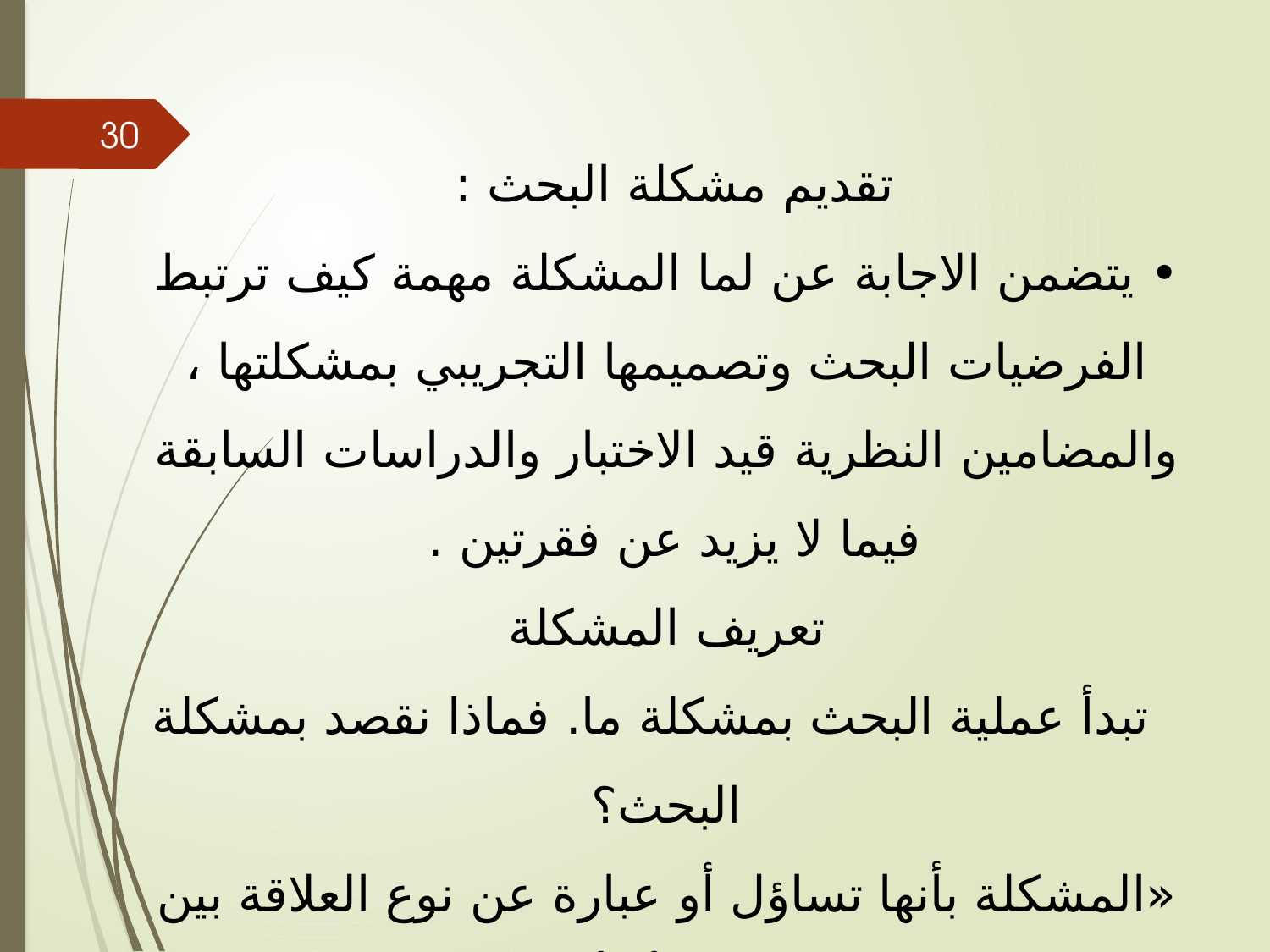

30
تقديم مشكلة البحث :
• يتضمن الاجابة عن لما المشكلة مهمة كيف ترتبط الفرضيات البحث وتصميمها التجريبي بمشكلتها ، والمضامين النظرية قيد الاختبار والدراسات السابقة فيما لا يزيد عن فقرتين .
تعريف المشكلة
  تبدأ عملية البحث بمشكلة ما. فماذا نقصد بمشكلة البحث؟
«المشكلة بأنها تساؤل أو عبارة عن نوع العلاقة بين متغيرين أو أكثر»